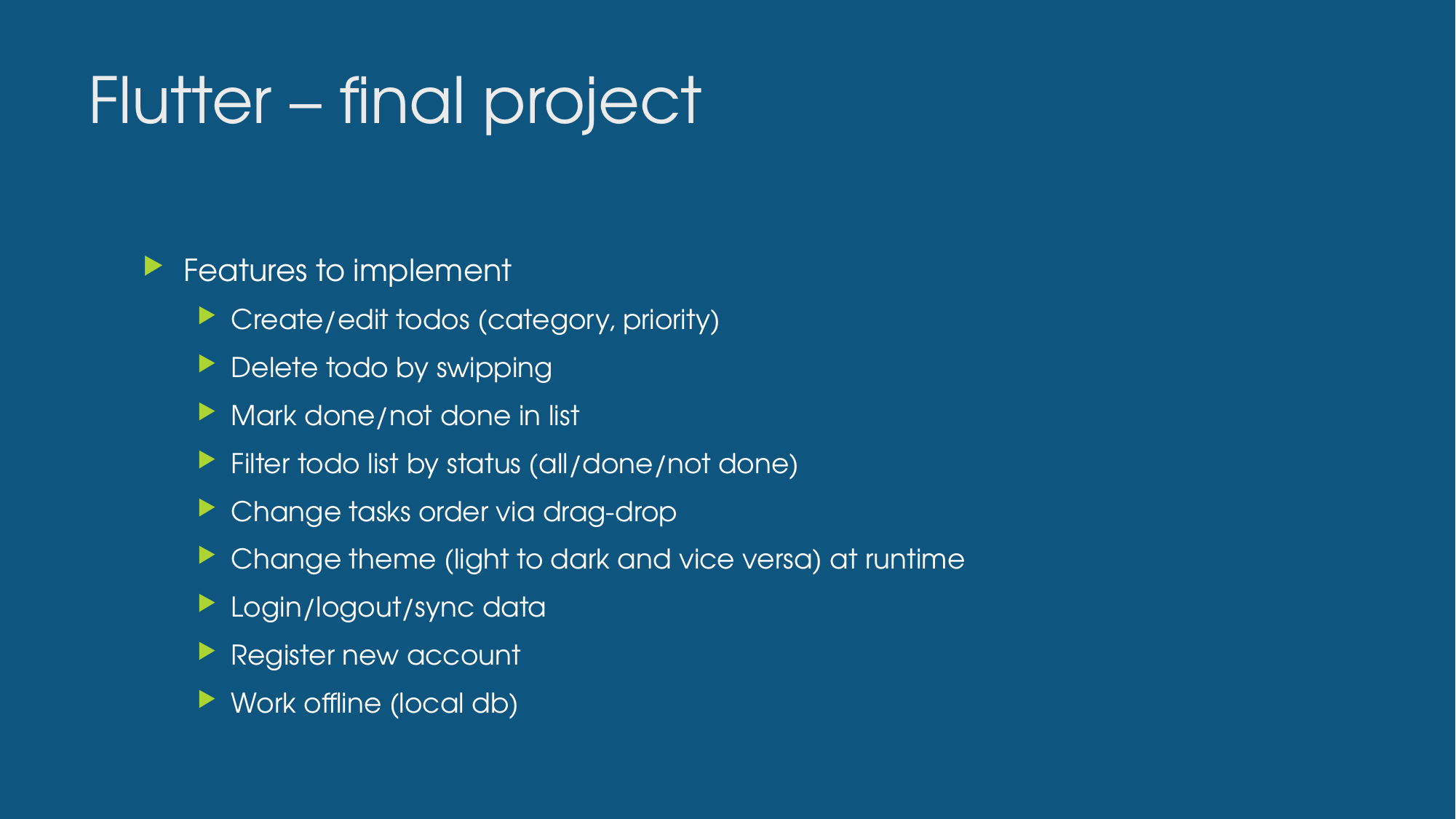

4
# Flutter – final project
Features to implement
Create/edit todos (category, priority)
Delete todo by swipping
Mark done/not done in list
Filter todo list by status (all/done/not done)
Change tasks order via drag-drop
Change theme (light to dark and vice versa) at runtime
Login/logout/sync data
Register new account
Work offline (local db)